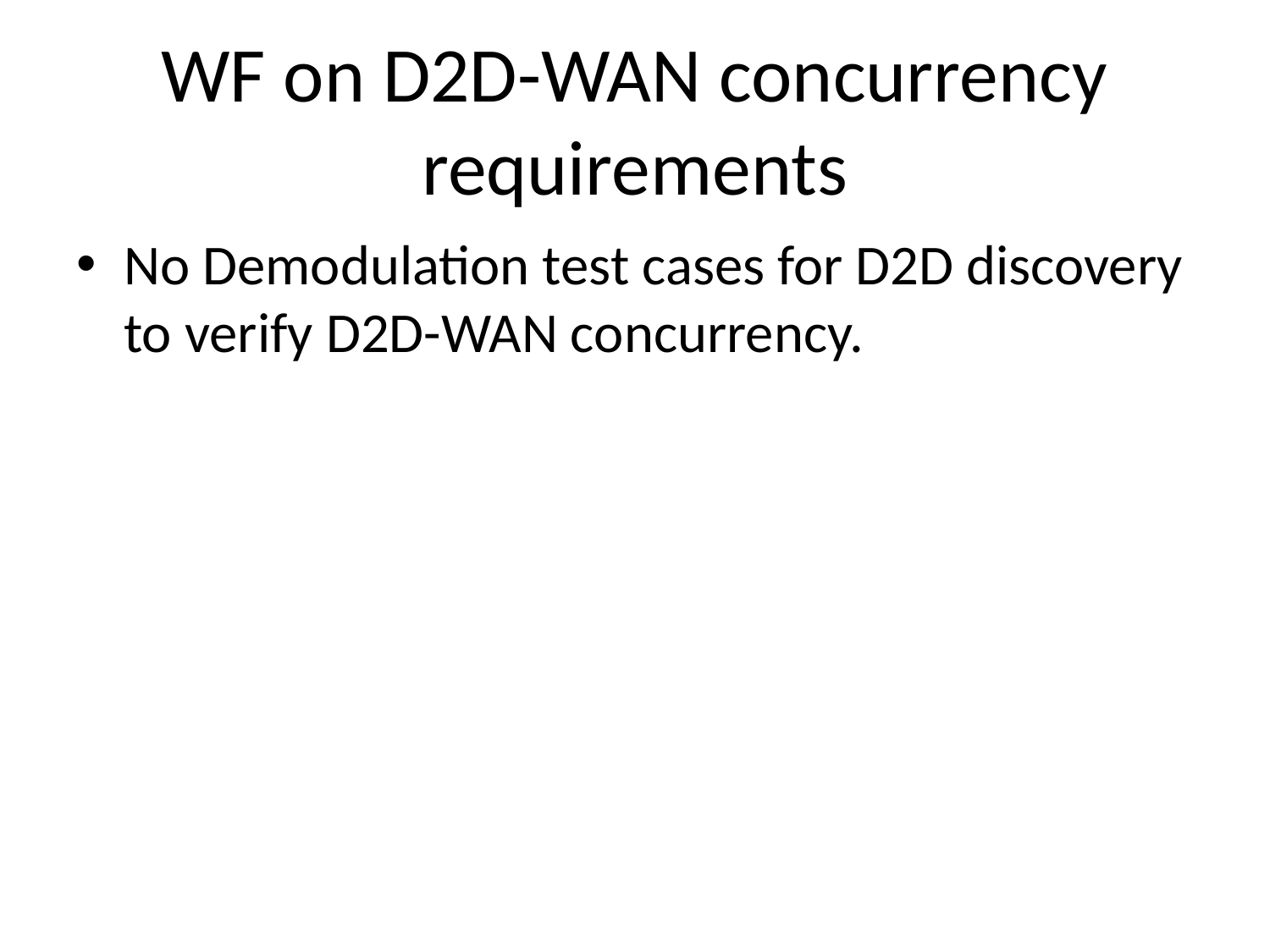

# WF on D2D-WAN concurrency requirements
No Demodulation test cases for D2D discovery to verify D2D-WAN concurrency.